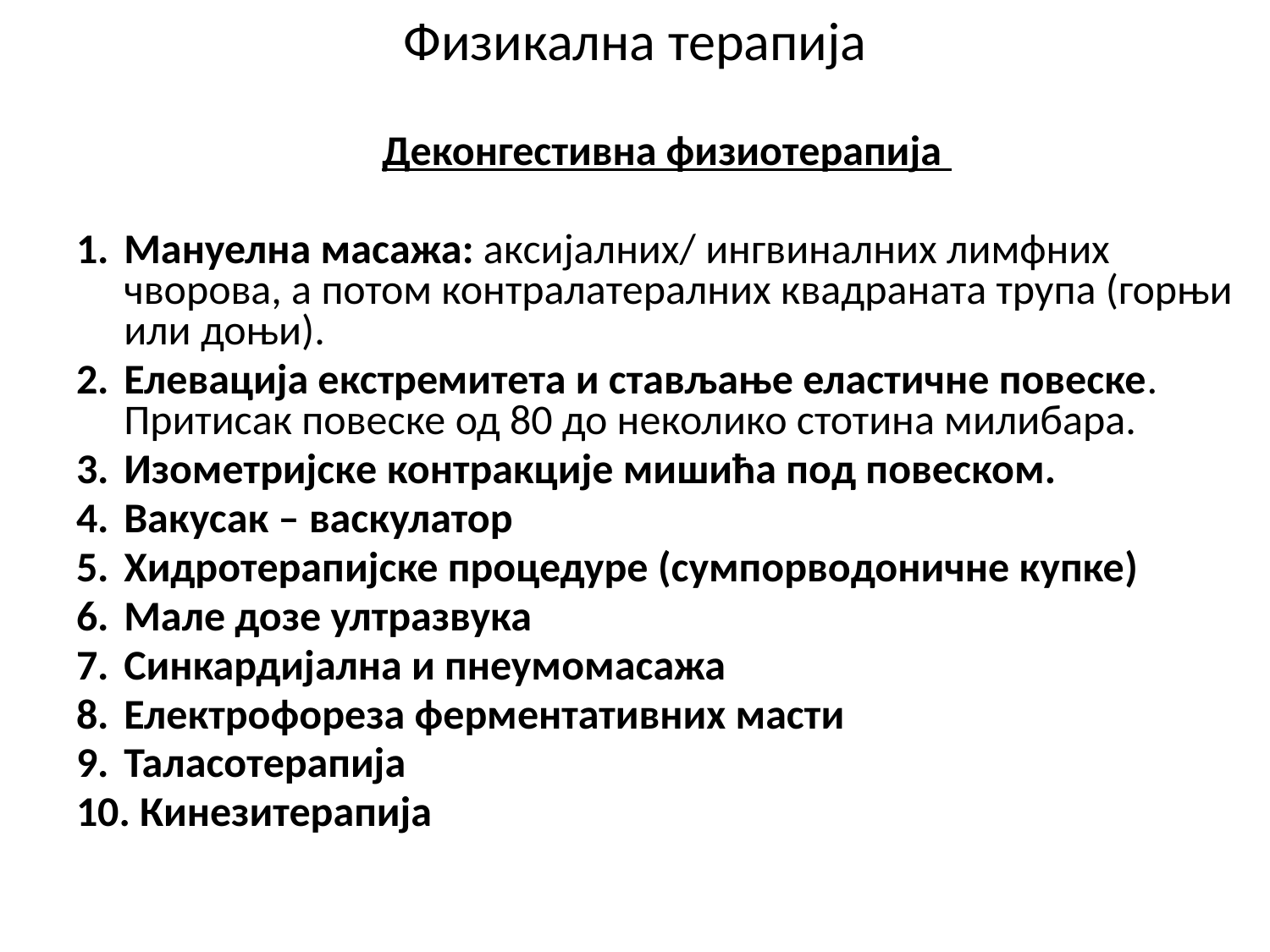

# Физикална терапија
Деконгестивна физиотерапија

Мануелна масажа: аксијалних/ ингвиналних лимфних чворова, а потом контралатералних квадраната трупа (горњи или доњи).
Елевација екстремитета и стављање еластичне повеске. Притисак повеске од 80 до неколико стотина милибара.
Изометријске контракције мишића под повеском.
Вакусак – васкулатор
Хидротерапијске процедуре (сумпорводоничне купке)
Мале дозе ултразвука
Синкардијална и пнеумомасажа
Електрофореза ферментативних масти
Таласотерапија
 Кинезитерапија